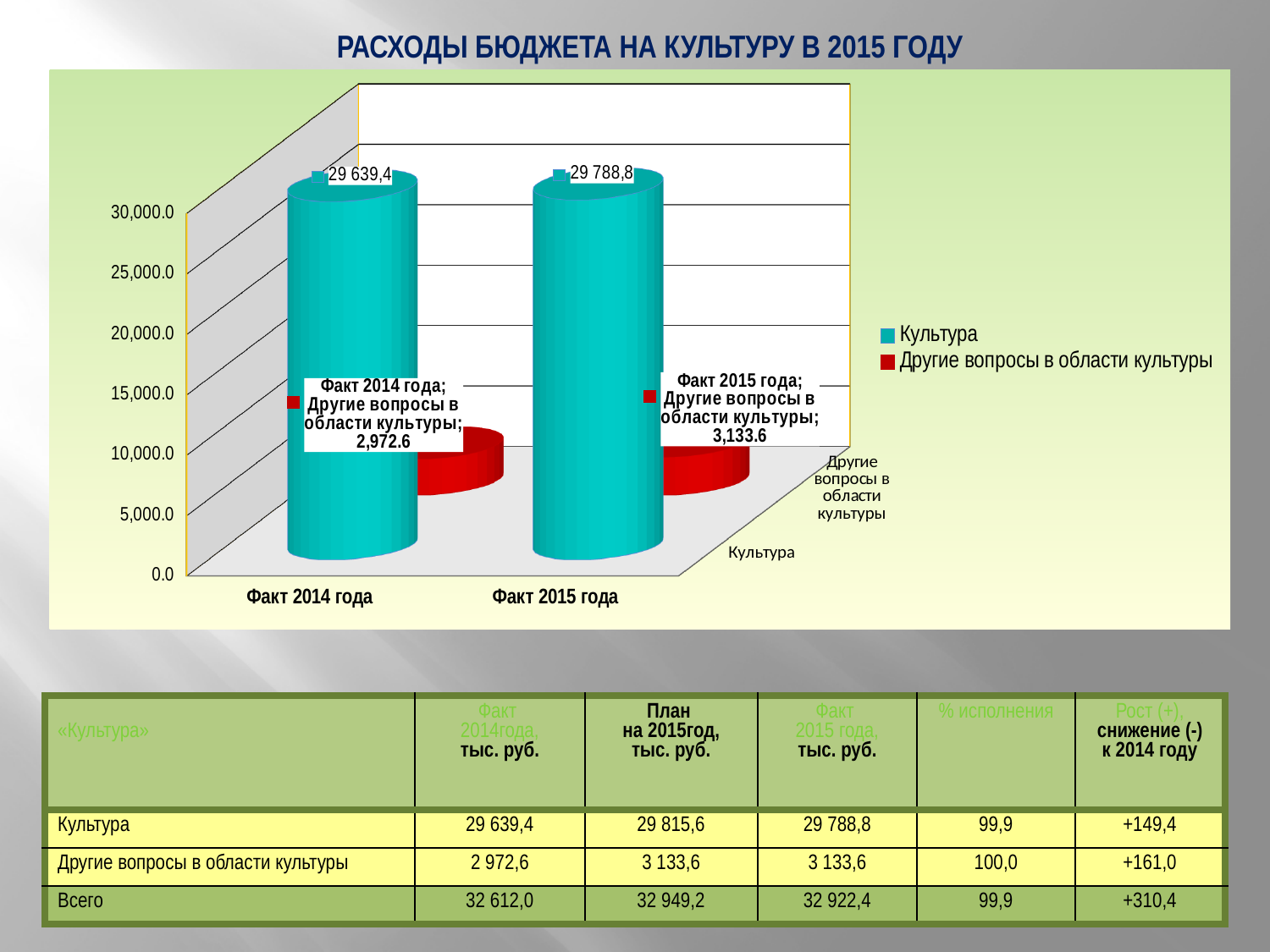

РАСХОДЫ БЮДЖЕТА НА КУЛЬТУРУ В 2015 ГОДУ

[unsupported chart]

| «Культура» | Факт 2014года, тыс. руб. | План на 2015год, тыс. руб. | Факт 2015 года, тыс. руб. | % исполнения | Рост (+), снижение (-) к 2014 году |
| --- | --- | --- | --- | --- | --- |
| Культура | 29 639,4 | 29 815,6 | 29 788,8 | 99,9 | +149,4 |
| Другие вопросы в области культуры | 2 972,6 | 3 133,6 | 3 133,6 | 100,0 | +161,0 |
| Всего | 32 612,0 | 32 949,2 | 32 922,4 | 99,9 | +310,4 |